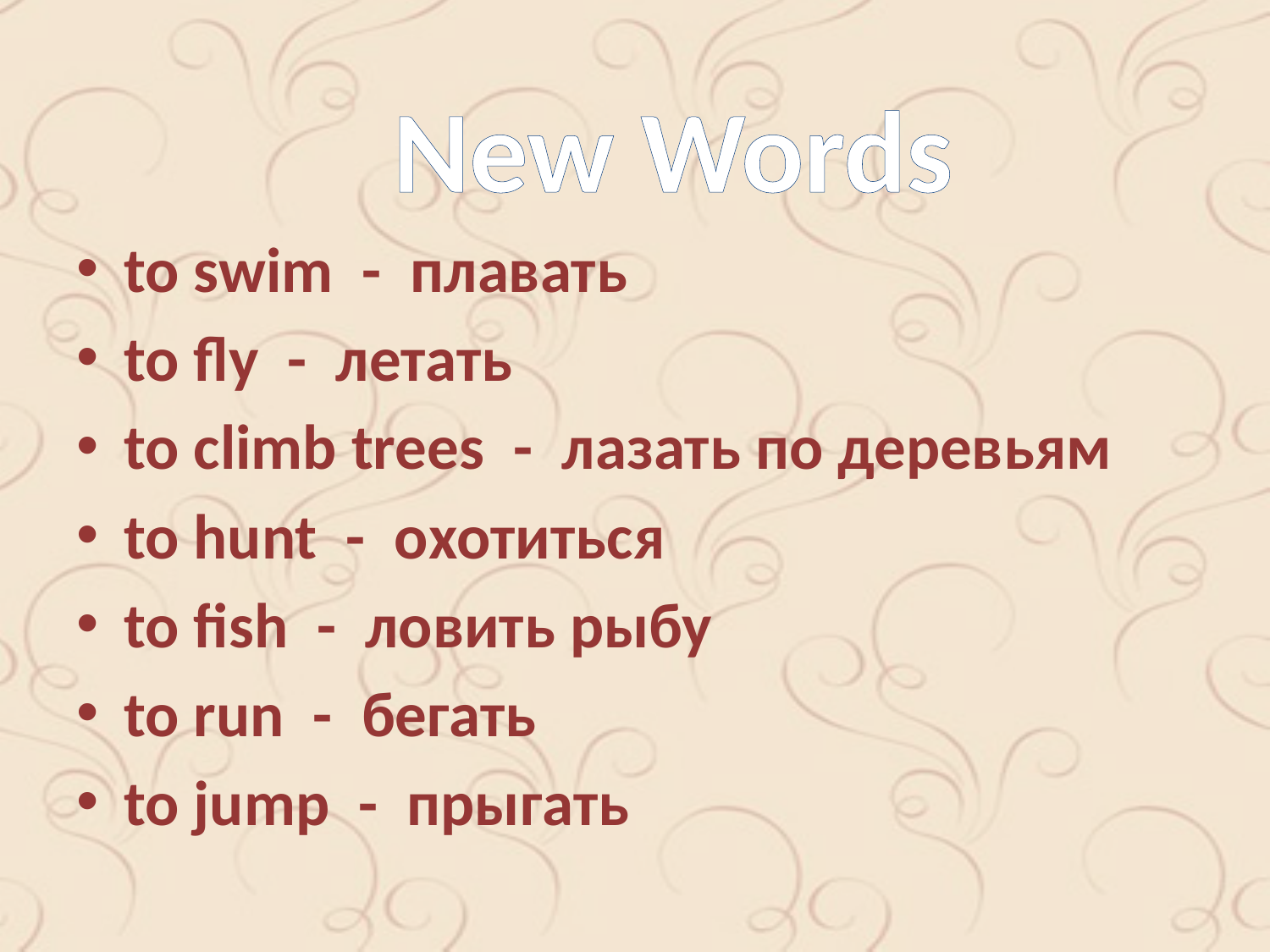

New Words
to swim  -  плавать
to fly  -  летать
to climb trees  -  лазать по деревьям
to hunt  -  охотиться
to fish  -  ловить рыбу
to run  -  бегать
to jump  -  прыгать